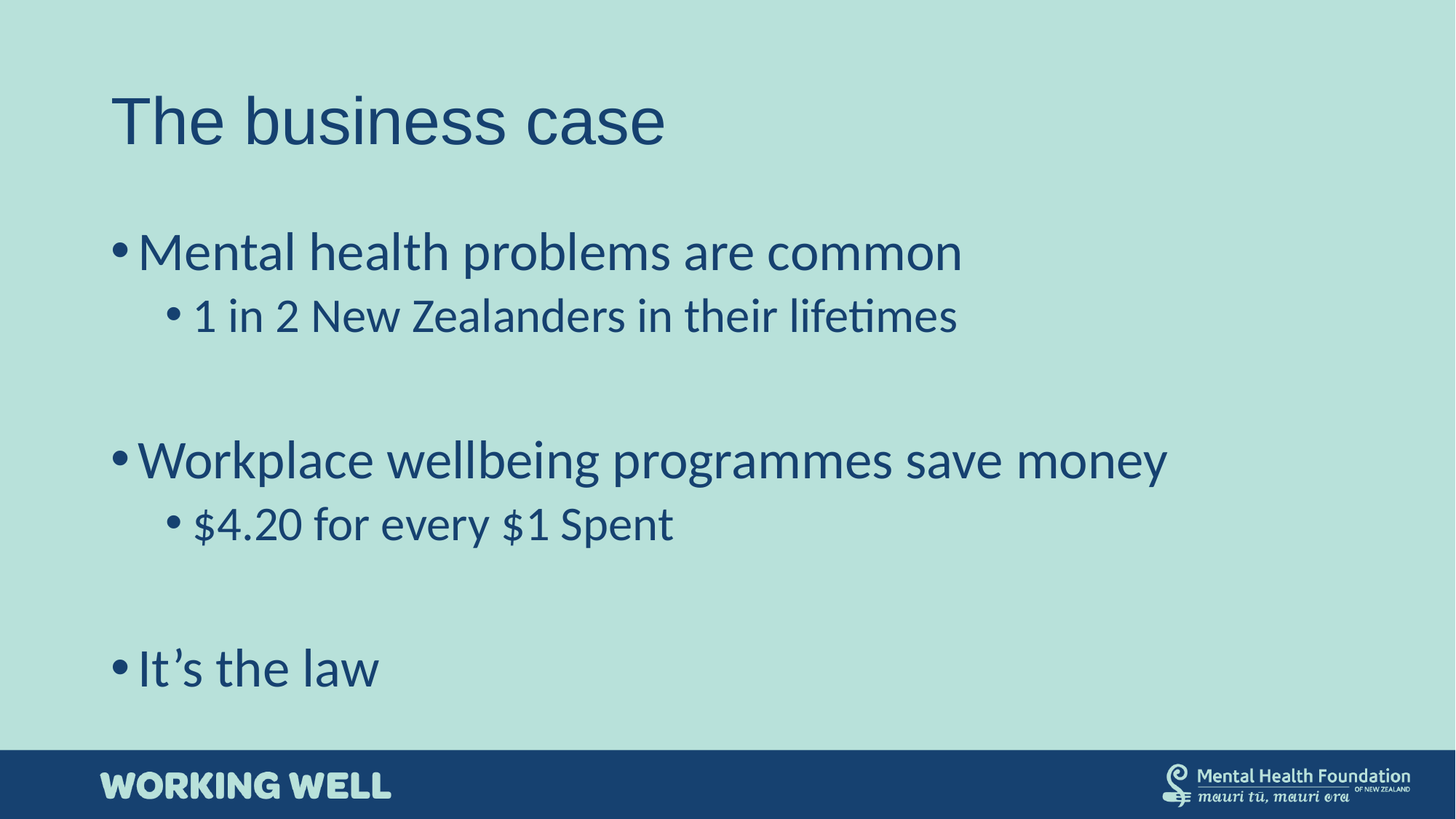

# The business case
Mental health problems are common
1 in 2 New Zealanders in their lifetimes

Workplace wellbeing programmes save money
$4.20 for every $1 Spent

It’s the law